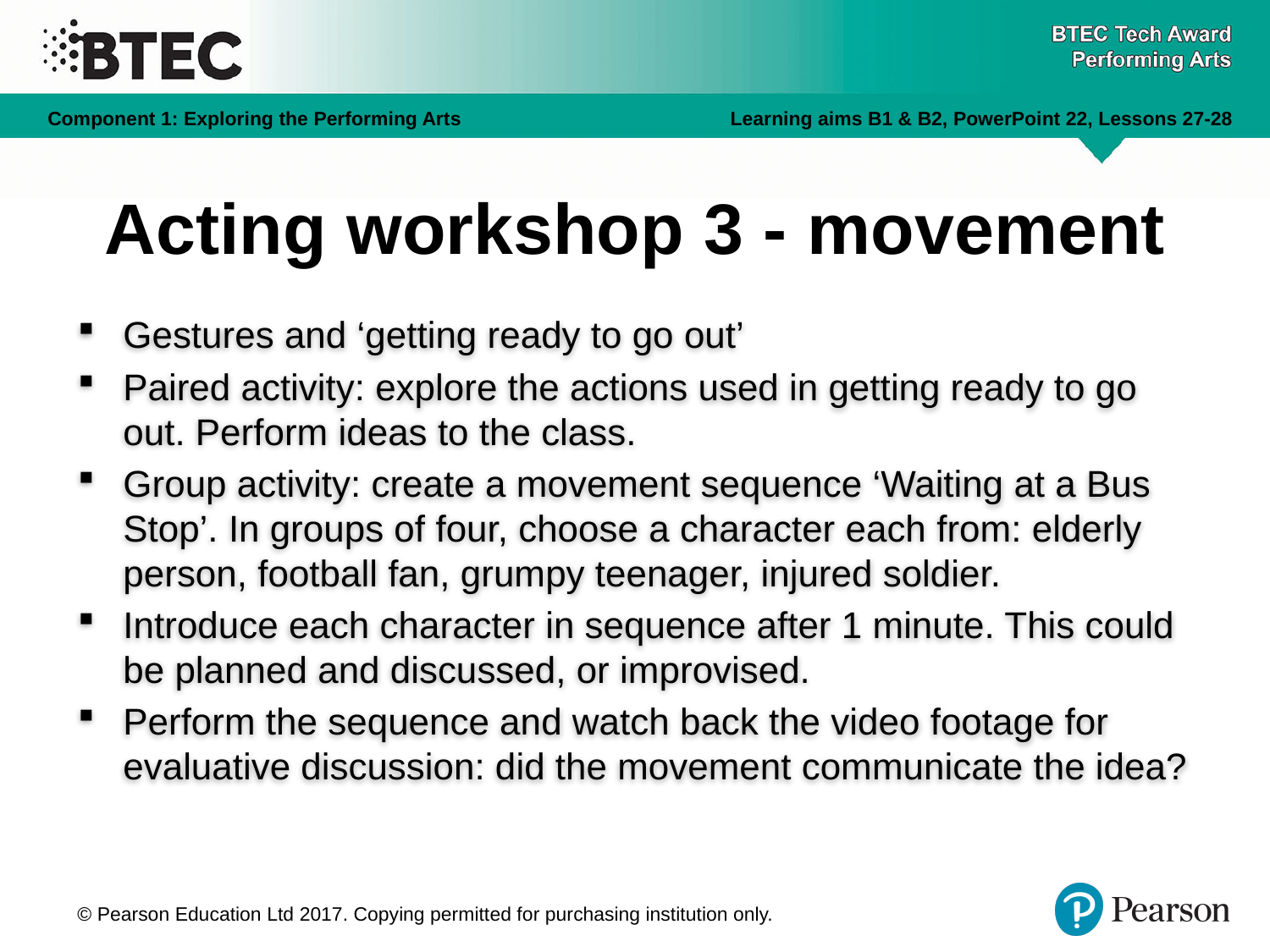

# Acting workshop 3 - movement
Gestures and ‘getting ready to go out’
Paired activity: explore the actions used in getting ready to go out. Perform ideas to the class.
Group activity: create a movement sequence ‘Waiting at a Bus Stop’. In groups of four, choose a character each from: elderly person, football fan, grumpy teenager, injured soldier.
Introduce each character in sequence after 1 minute. This could be planned and discussed, or improvised.
Perform the sequence and watch back the video footage for evaluative discussion: did the movement communicate the idea?

© Pearson Education Ltd 2017. Copying permitted for purchasing institution only.